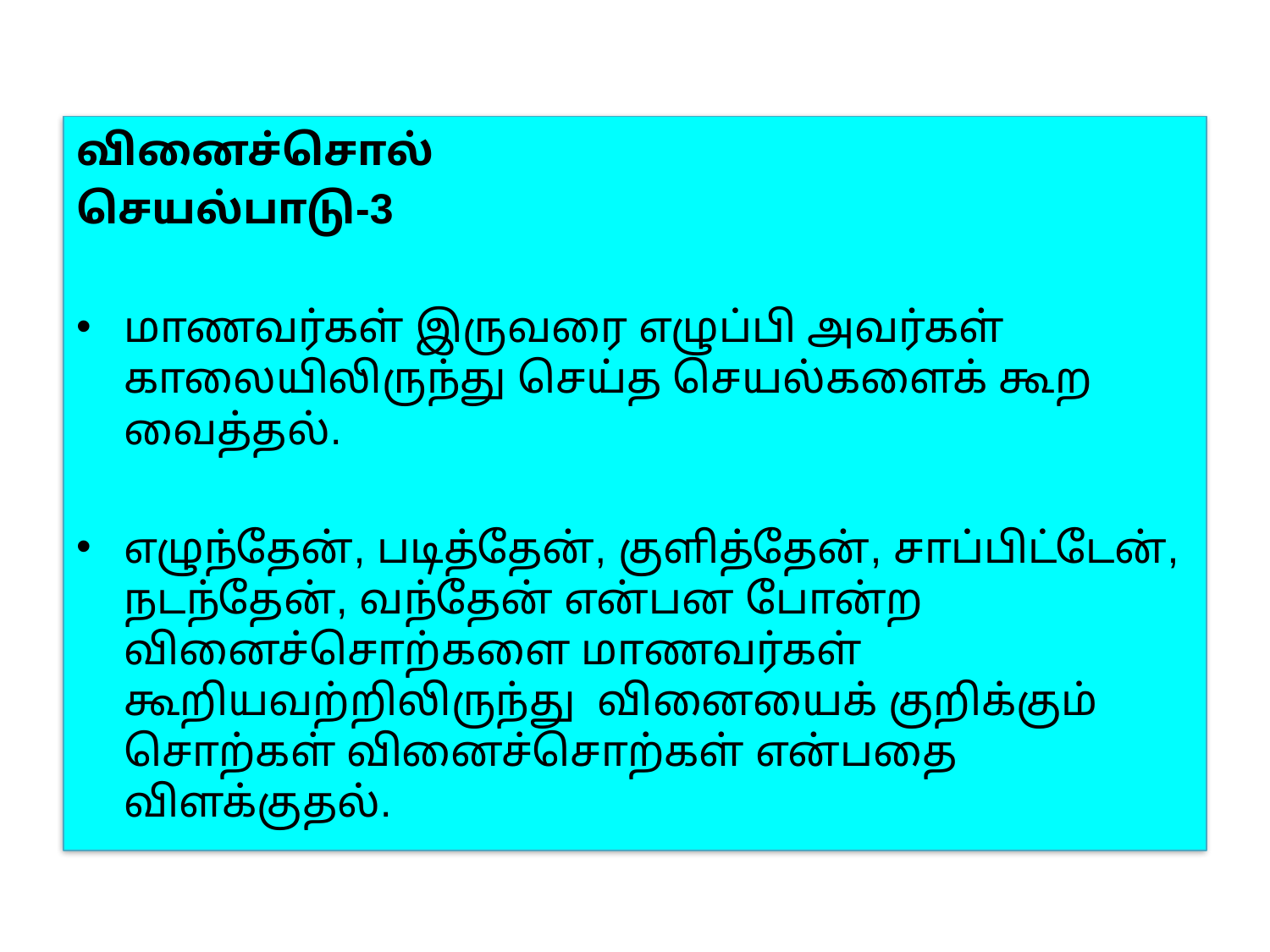

வினைச்சொல்
செயல்பாடு-3

மாணவர்கள் இருவரை எழுப்பி அவர்கள் காலையிலிருந்து செய்த செயல்களைக் கூற வைத்தல்.

எழுந்தேன், படித்தேன், குளித்தேன், சாப்பிட்டேன், நடந்தேன், வந்தேன் என்பன போன்ற வினைச்சொற்களை மாணவர்கள் கூறியவற்றிலிருந்து  வினையைக் குறிக்கும் சொற்கள் வினைச்சொற்கள் என்பதை விளக்குதல்.